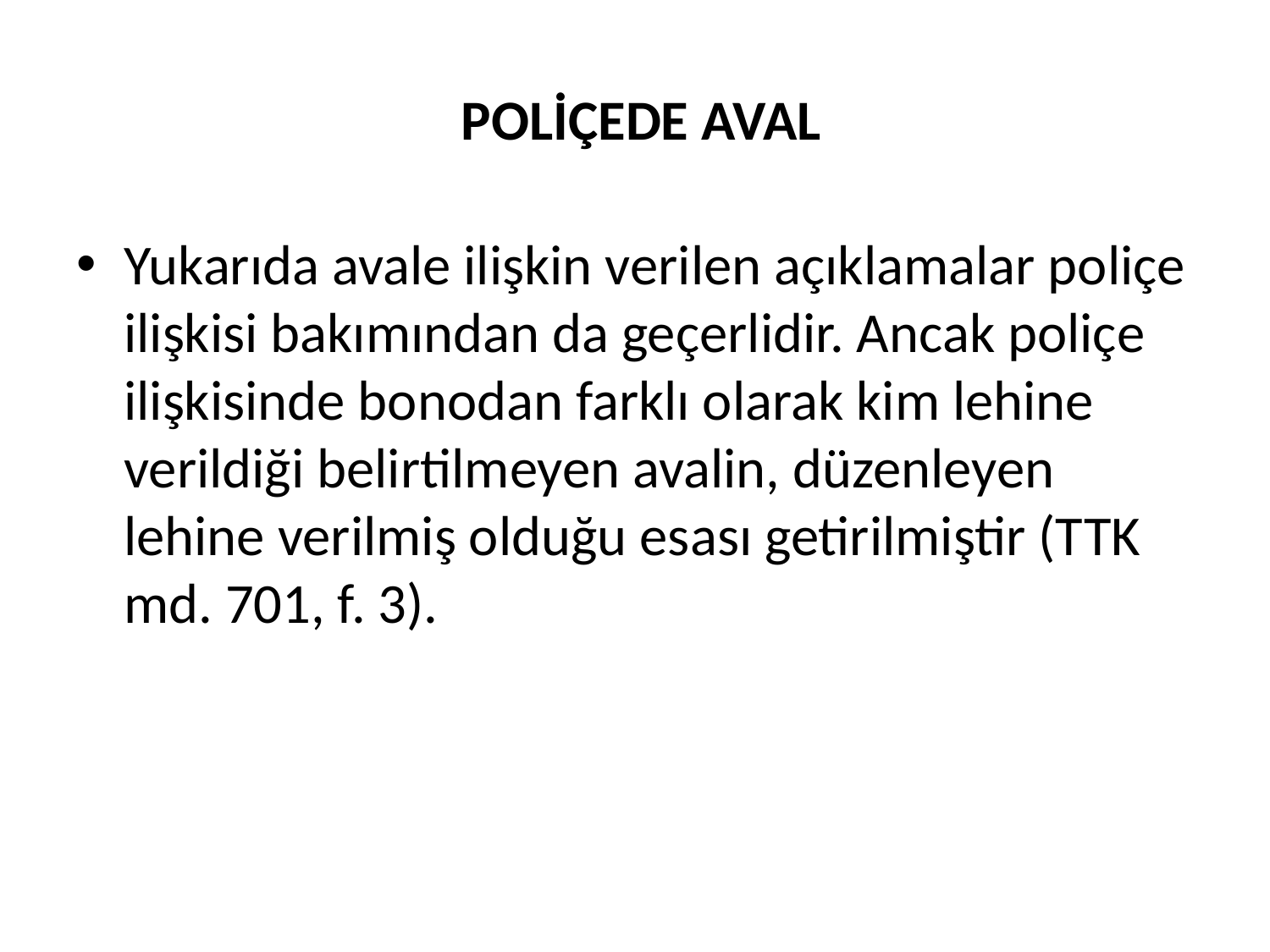

# POLİÇEDE AVAL
Yukarıda avale ilişkin verilen açıklamalar poliçe ilişkisi bakımından da geçerlidir. Ancak poliçe ilişkisinde bonodan farklı olarak kim lehine verildiği belirtilmeyen avalin, düzenleyen lehine verilmiş olduğu esası getirilmiştir (TTK md. 701, f. 3).